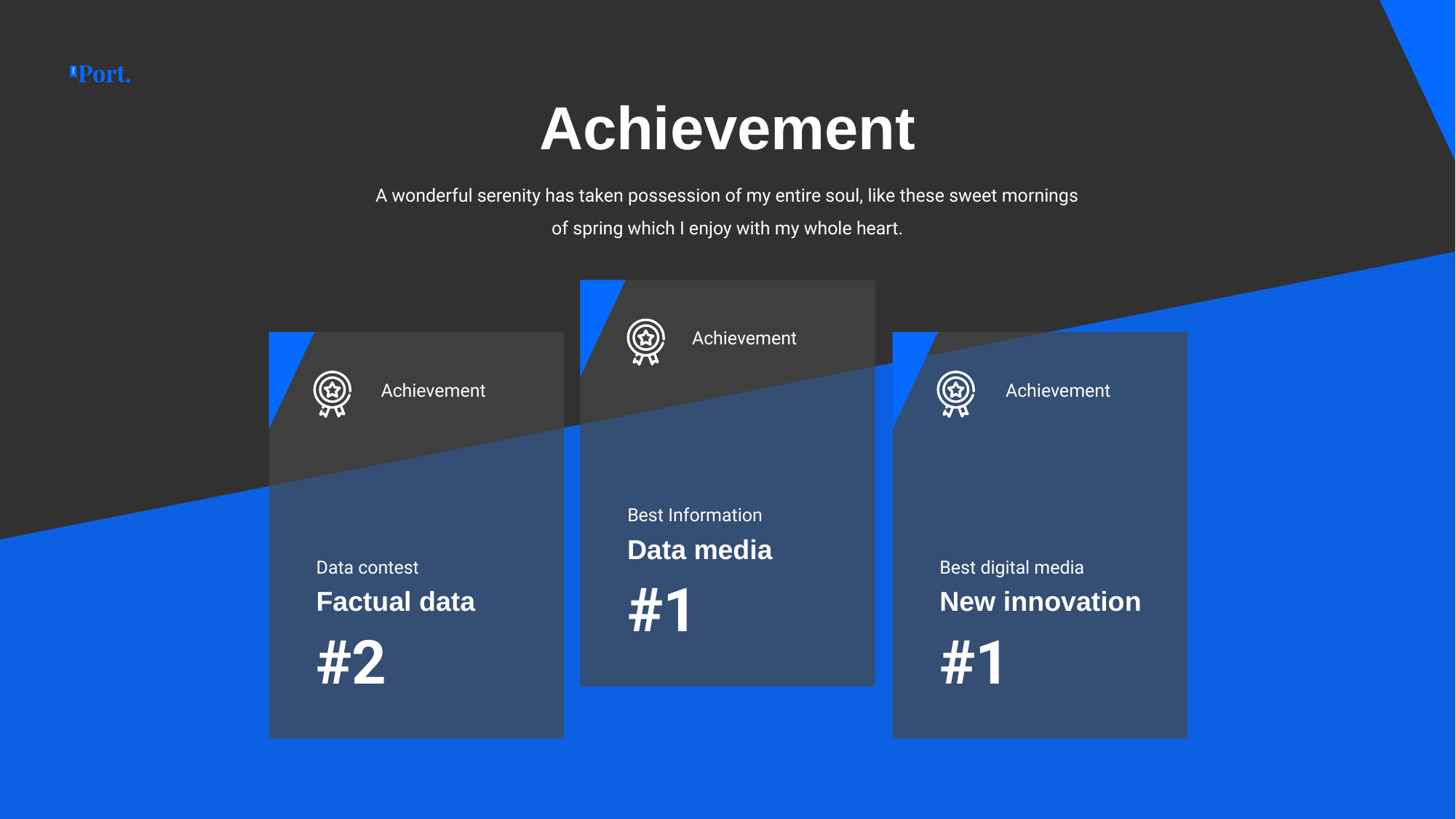

Achievement
A wonderful serenity has taken possession of my entire soul, like these sweet mornings of spring which I enjoy with my whole heart.

Achievement

Achievement
Achievement
Best Information
Data media
Data contest
Best digital media
#1
Factual data
New innovation
#2
#1